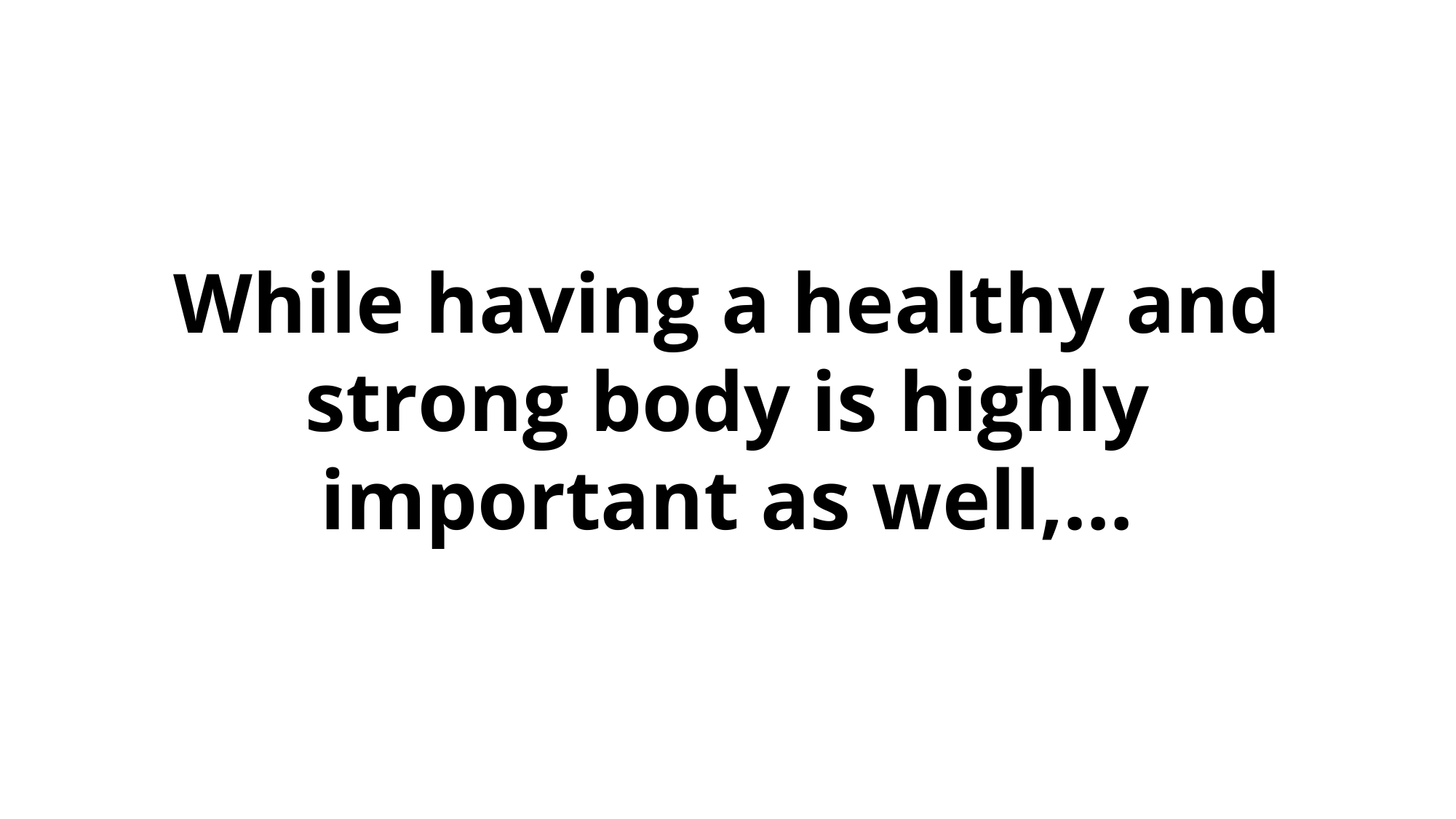

While having a healthy and strong body is highly important as well,…